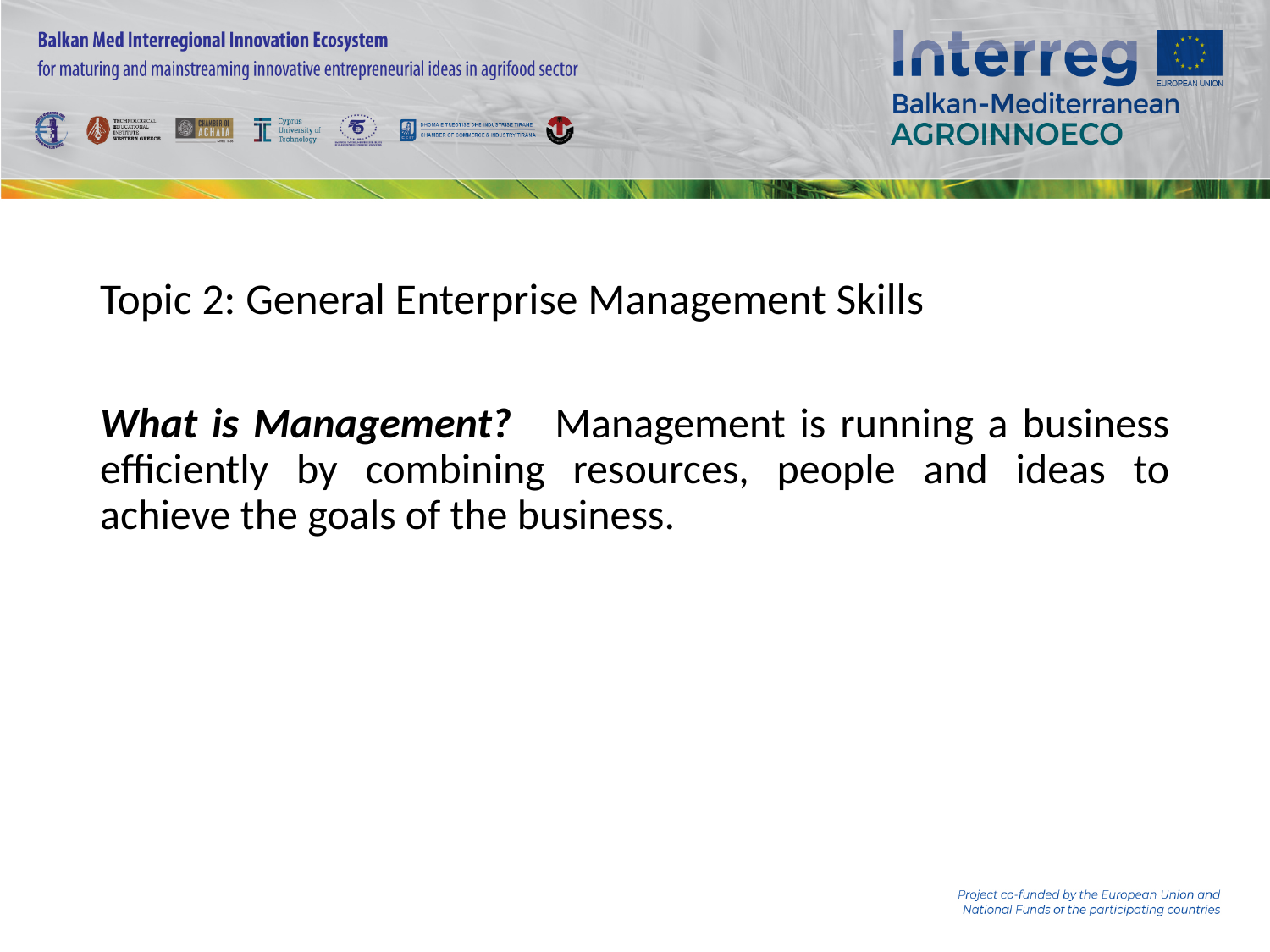

# Topic 2: General Enterprise Management Skills
What is Management?   Management is running a business efficiently by combining resources, people and ideas to achieve the goals of the business.